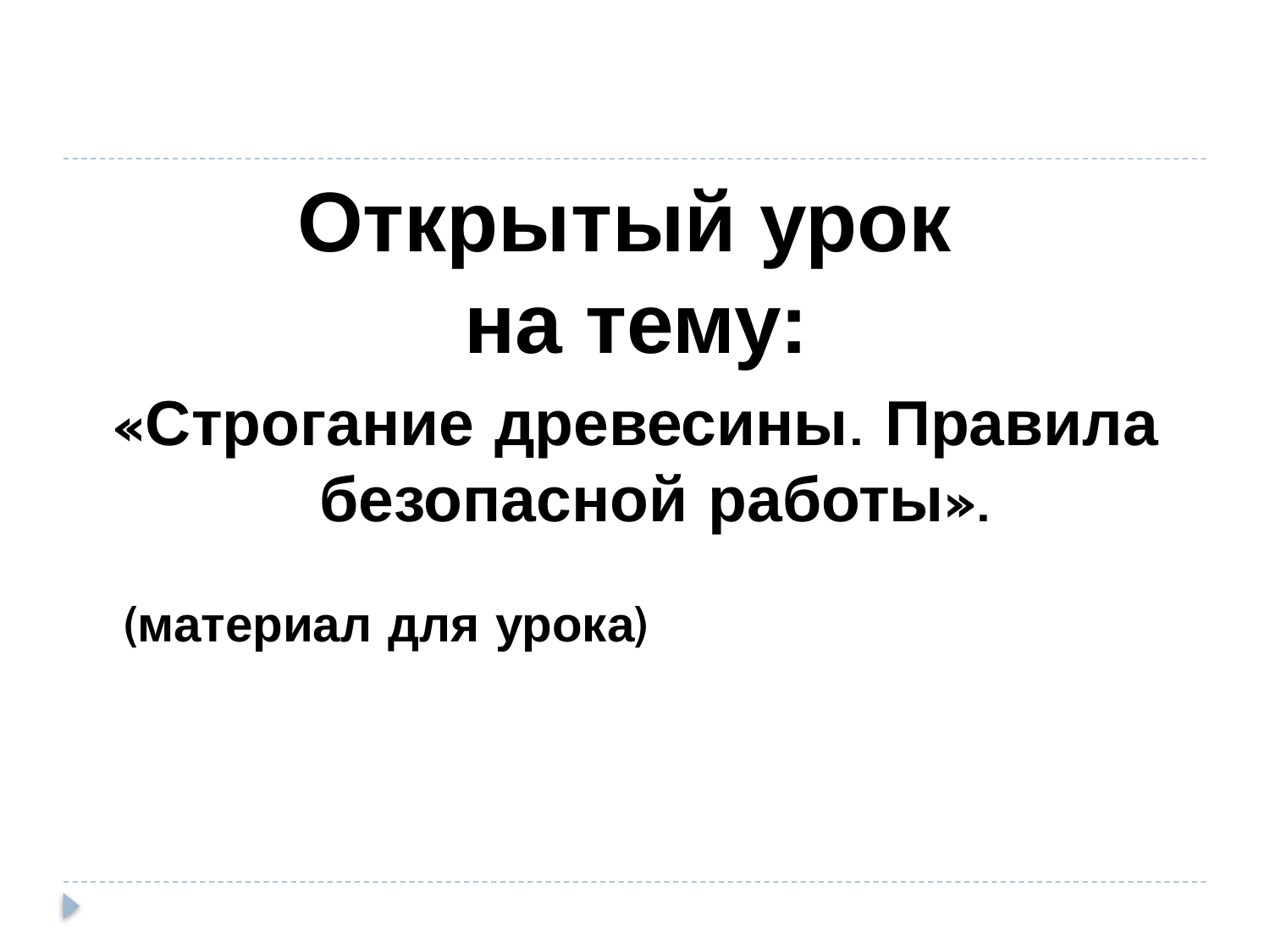

# Открытый урок на тему:
«Строгание древесины. Правила безопасной работы».

(материал для урока)